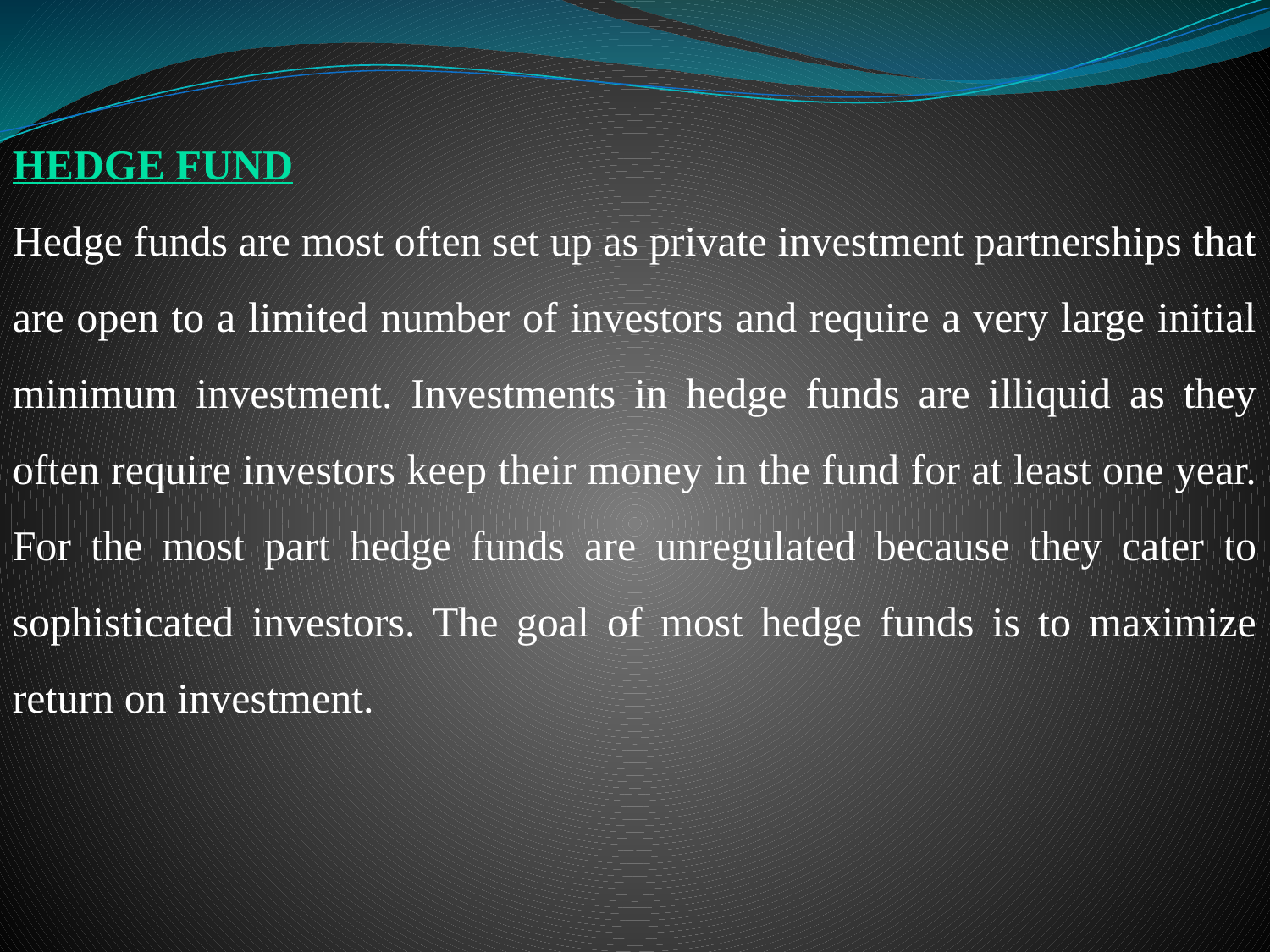

HEDGE FUND
Hedge funds are most often set up as private investment partnerships that are open to a limited number of investors and require a very large initial minimum investment. Investments in hedge funds are illiquid as they often require investors keep their money in the fund for at least one year. For the most part hedge funds are unregulated because they cater to sophisticated investors. The goal of most hedge funds is to maximize return on investment.